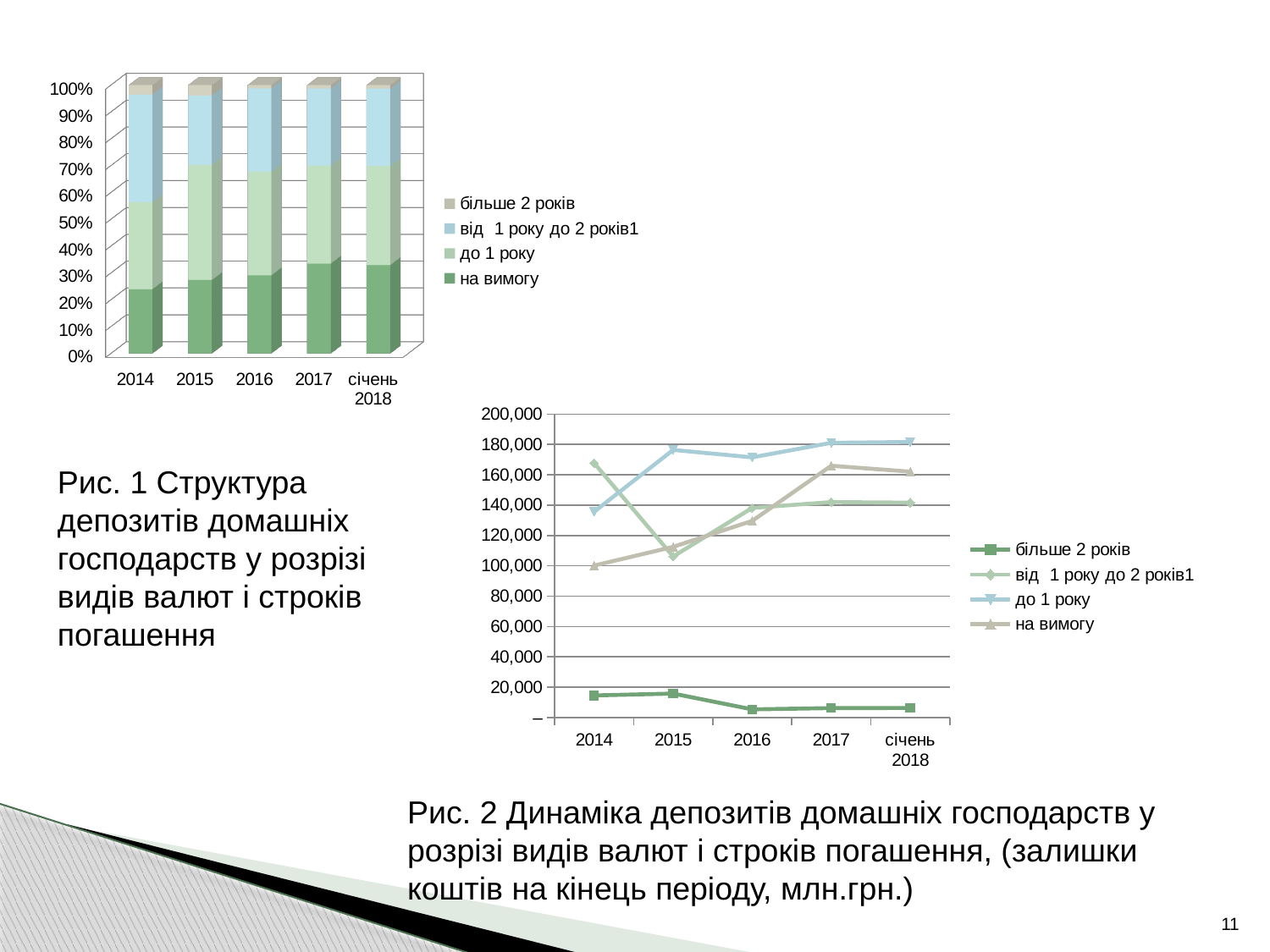

[unsupported chart]

### Chart

| Category | більше 2 років | від  1 року до 2 років1 | до 1 року | на вимогу |
|---|---|---|---|---|
| 2014 | 14576.595395870001 | 167752.05012316 | 135634.65406352983 | 100171.25188376996 |
| 2015 | 15801.26926808001 | 106162.04576407 | 176408.33402712032 | 112523.83619027962 |
| 2016 | 5381.87544287 | 138168.90473158984 | 171487.7150931002 | 129637.96069395996 |
| 2017 | 6226.5081132899995 | 142016.51068873997 | 181092.2154702801 | 165977.8690032599 |
| січень 2018 | 6299.467157860001 | 141645.79964502004 | 181636.03005537996 | 162088.25795678998 |
Рис. 1 Структура депозитів домашніх господарств у розрізі видів валют і строків погашення
Рис. 2 Динаміка депозитів домашніх господарств у розрізі видів валют і строків погашення, (залишки коштів на кінець періоду, млн.грн.)
11